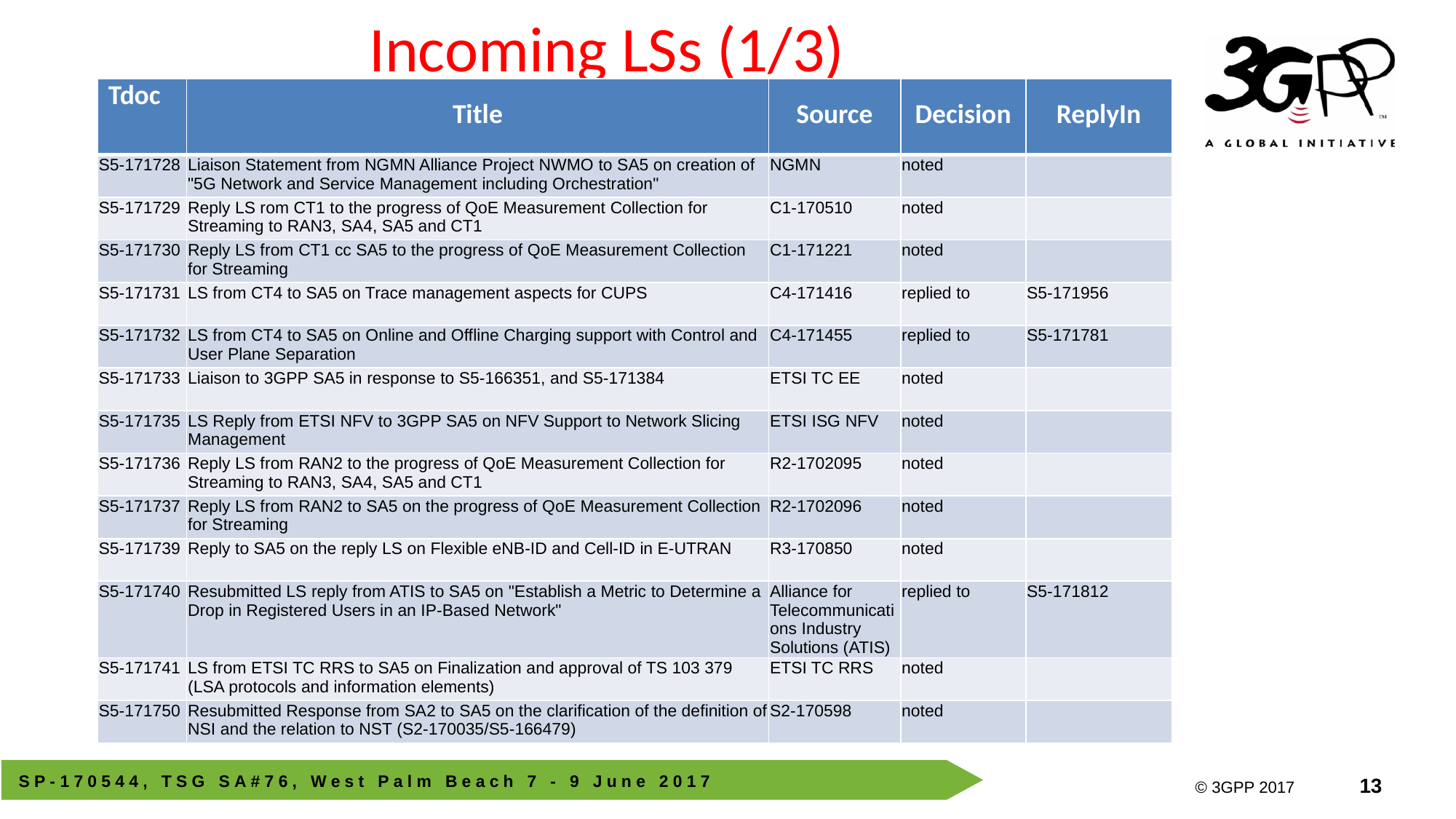

# Incoming LSs (1/3)
| Tdoc | Title | Source | Decision | ReplyIn |
| --- | --- | --- | --- | --- |
| S5-171728 | Liaison Statement from NGMN Alliance Project NWMO to SA5 on creation of "5G Network and Service Management including Orchestration" | NGMN | noted |  |
| S5-171729 | Reply LS rom CT1 to the progress of QoE Measurement Collection for Streaming to RAN3, SA4, SA5 and CT1 | C1-170510 | noted |  |
| S5-171730 | Reply LS from CT1 cc SA5 to the progress of QoE Measurement Collection for Streaming | C1-171221 | noted |  |
| S5-171731 | LS from CT4 to SA5 on Trace management aspects for CUPS | C4-171416 | replied to | S5-171956 |
| S5-171732 | LS from CT4 to SA5 on Online and Offline Charging support with Control and User Plane Separation | C4-171455 | replied to | S5-171781 |
| S5-171733 | Liaison to 3GPP SA5 in response to S5-166351, and S5-171384 | ETSI TC EE | noted |  |
| S5-171735 | LS Reply from ETSI NFV to 3GPP SA5 on NFV Support to Network Slicing Management | ETSI ISG NFV | noted |  |
| S5-171736 | Reply LS from RAN2 to the progress of QoE Measurement Collection for Streaming to RAN3, SA4, SA5 and CT1 | R2-1702095 | noted |  |
| S5-171737 | Reply LS from RAN2 to SA5 on the progress of QoE Measurement Collection for Streaming | R2-1702096 | noted |  |
| S5-171739 | Reply to SA5 on the reply LS on Flexible eNB-ID and Cell-ID in E-UTRAN | R3-170850 | noted |  |
| S5-171740 | Resubmitted LS reply from ATIS to SA5 on "Establish a Metric to Determine a Drop in Registered Users in an IP-Based Network" | Alliance for Telecommunications Industry Solutions (ATIS) | replied to | S5-171812 |
| S5-171741 | LS from ETSI TC RRS to SA5 on Finalization and approval of TS 103 379 (LSA protocols and information elements) | ETSI TC RRS | noted |  |
| S5-171750 | Resubmitted Response from SA2 to SA5 on the clarification of the definition of NSI and the relation to NST (S2-170035/S5-166479) | S2-170598 | noted |  |